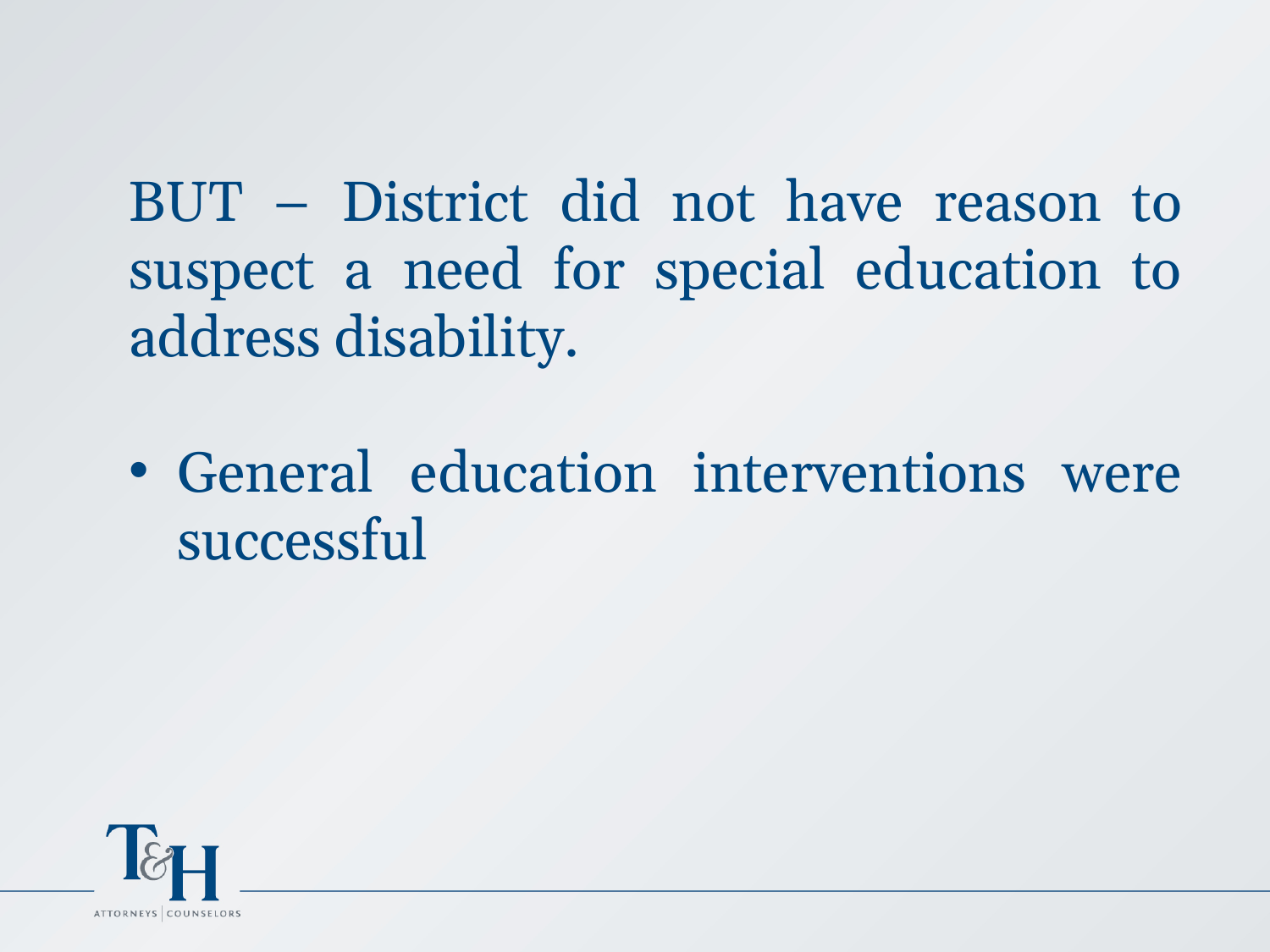

BUT – District did not have reason to suspect a need for special education to address disability.

General education interventions were successful